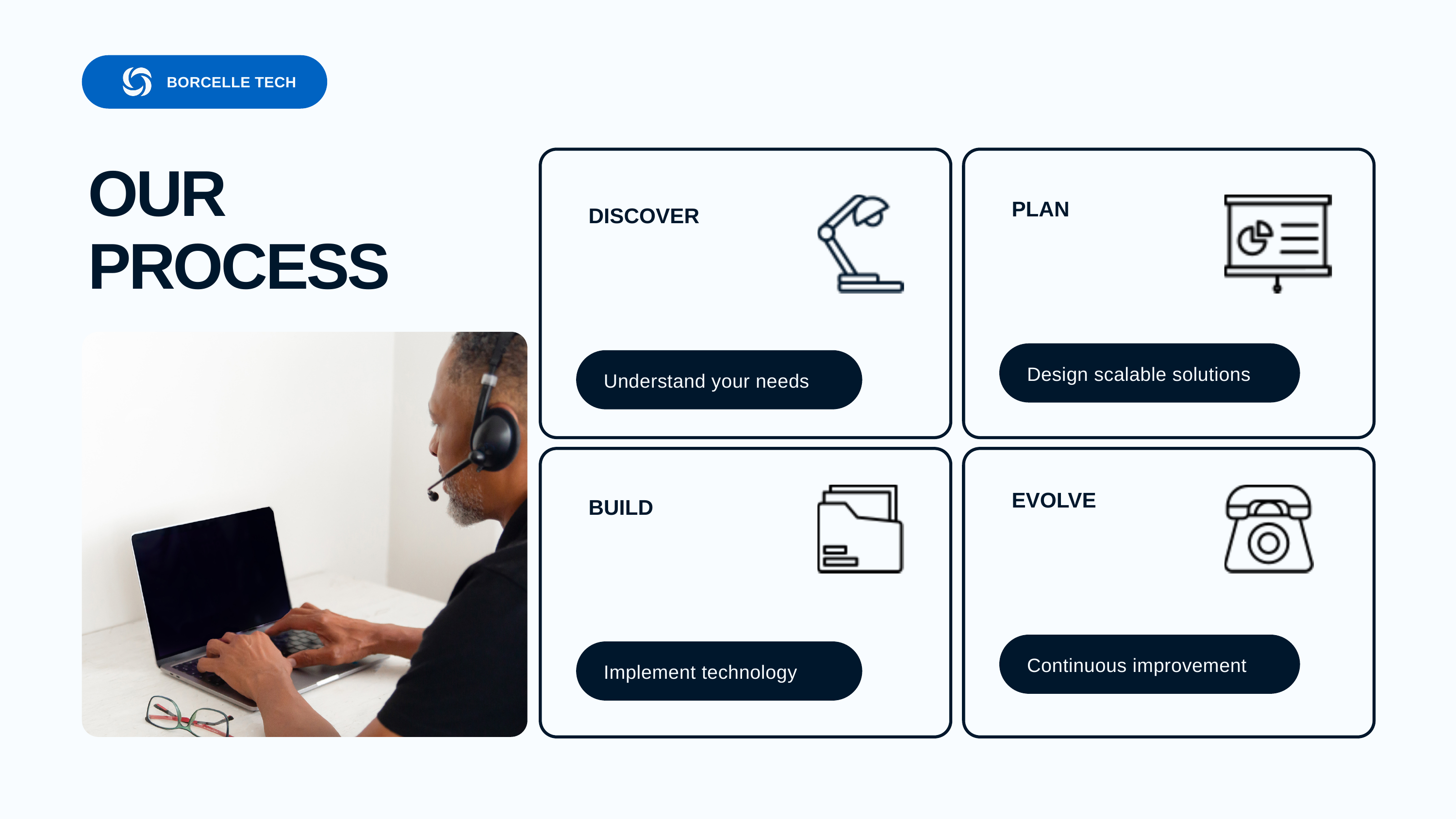

BORCELLE TECH

OUR PROCESS
PLAN

DISCOVER

Design scalable solutions
Understand your needs

EVOLVE

BUILD

Continuous improvement
Implement technology